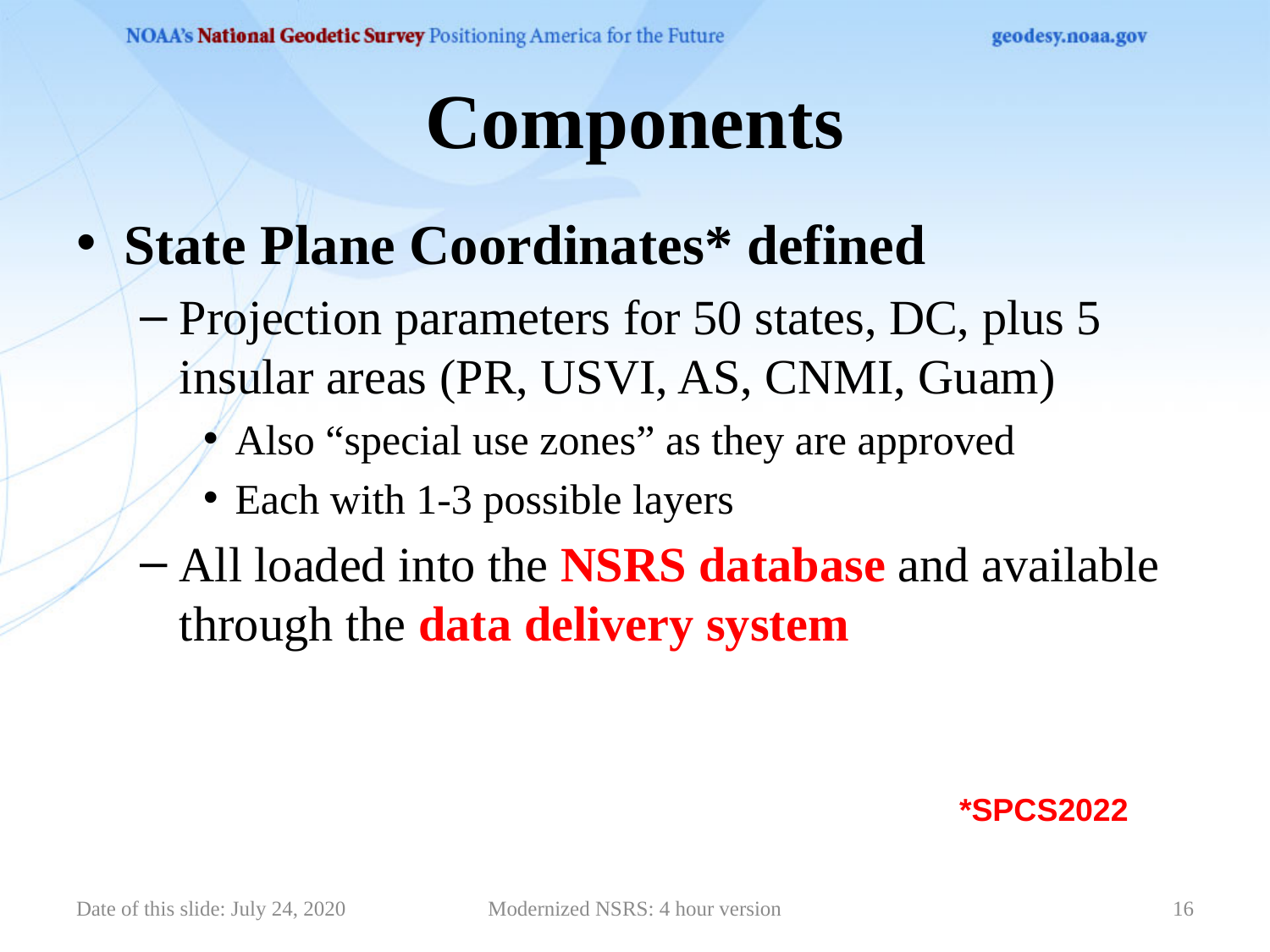

# Components
State Plane Coordinates* defined
Projection parameters for 50 states, DC, plus 5 insular areas (PR, USVI, AS, CNMI, Guam)
Also “special use zones” as they are approved
Each with 1-3 possible layers
All loaded into the NSRS database and available through the data delivery system

*SPCS2022
Date of this slide: July 24, 2020
Modernized NSRS: 4 hour version
16